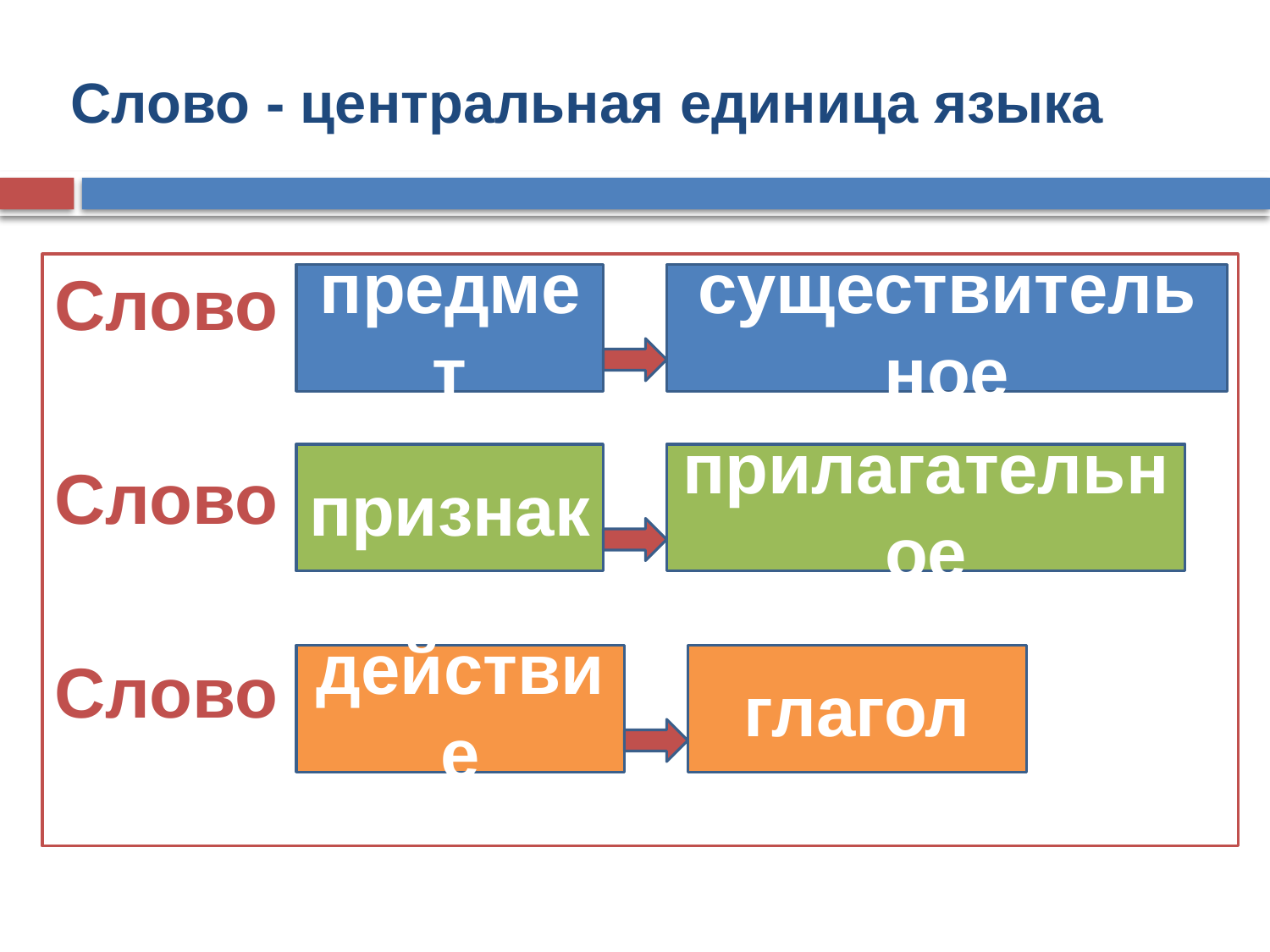

# Слово - центральная единица языка
Слово -

Слово -

Слово -
предмет
существительное

признак
прилагательное

действие
глагол